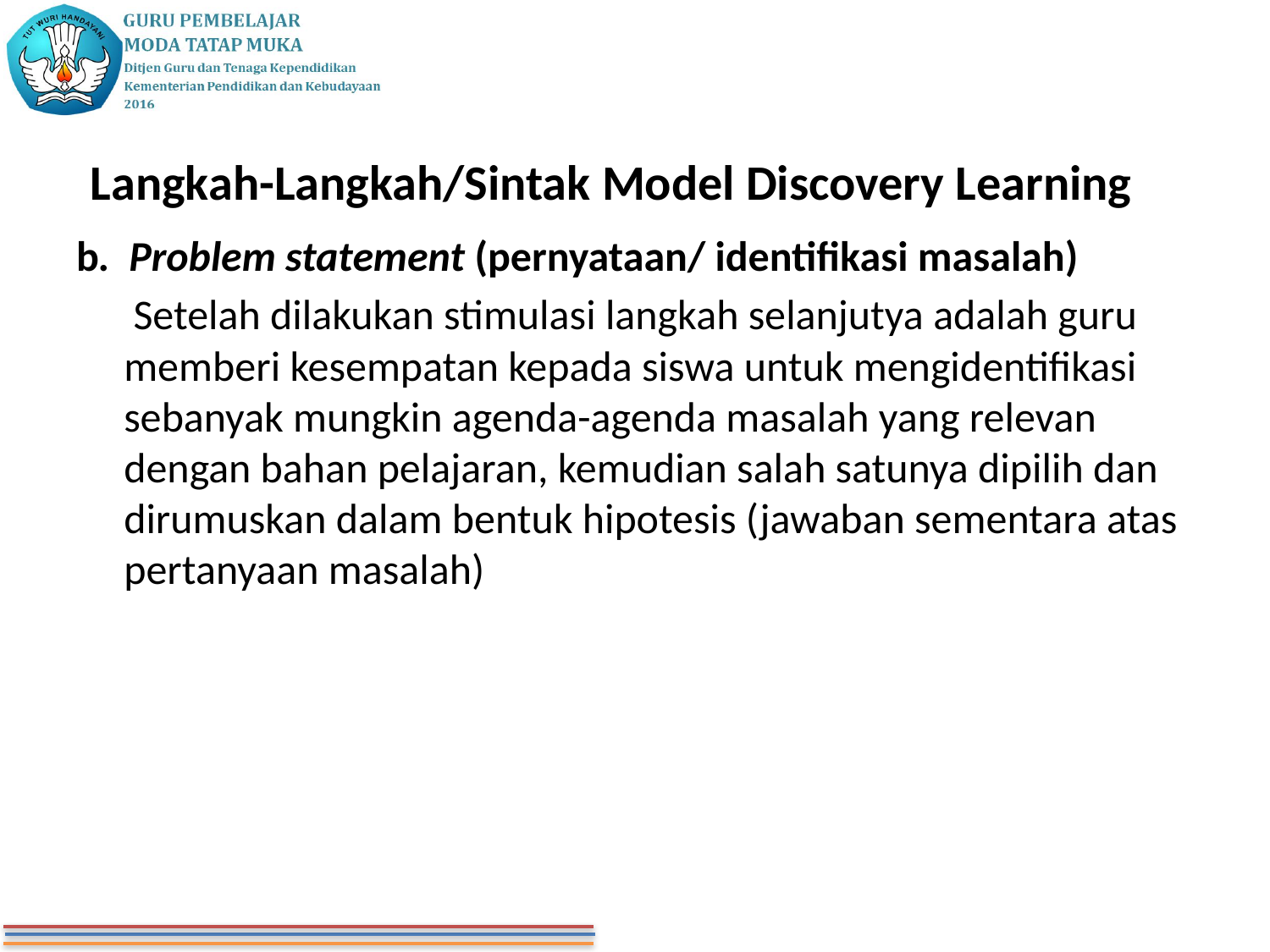

# Langkah-Langkah/Sintak Model Discovery Learning
b.  Problem statement (pernyataan/ identifikasi masalah)
      Setelah dilakukan stimulasi langkah selanjutya adalah guru memberi kesempatan kepada siswa untuk mengidentifikasi sebanyak mungkin agenda-agenda masalah yang relevan dengan bahan pelajaran, kemudian salah satunya dipilih dan dirumuskan dalam bentuk hipotesis (jawaban sementara atas pertanyaan masalah)